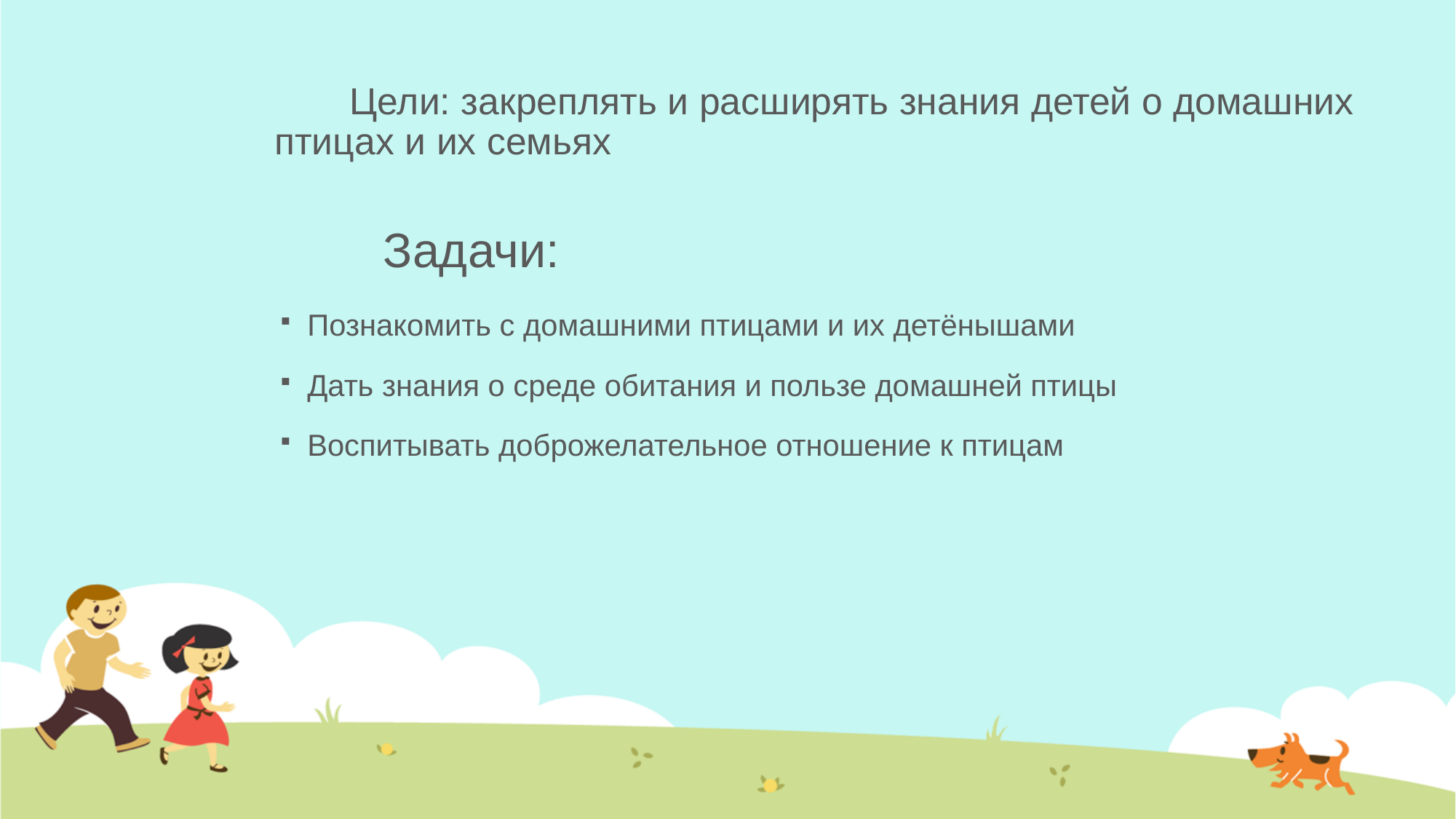

# Цели: закреплять и расширять знания детей о домашних птицах и их семьях
	Задачи:
Познакомить с домашними птицами и их детёнышами
Дать знания о среде обитания и пользе домашней птицы
Воспитывать доброжелательное отношение к птицам